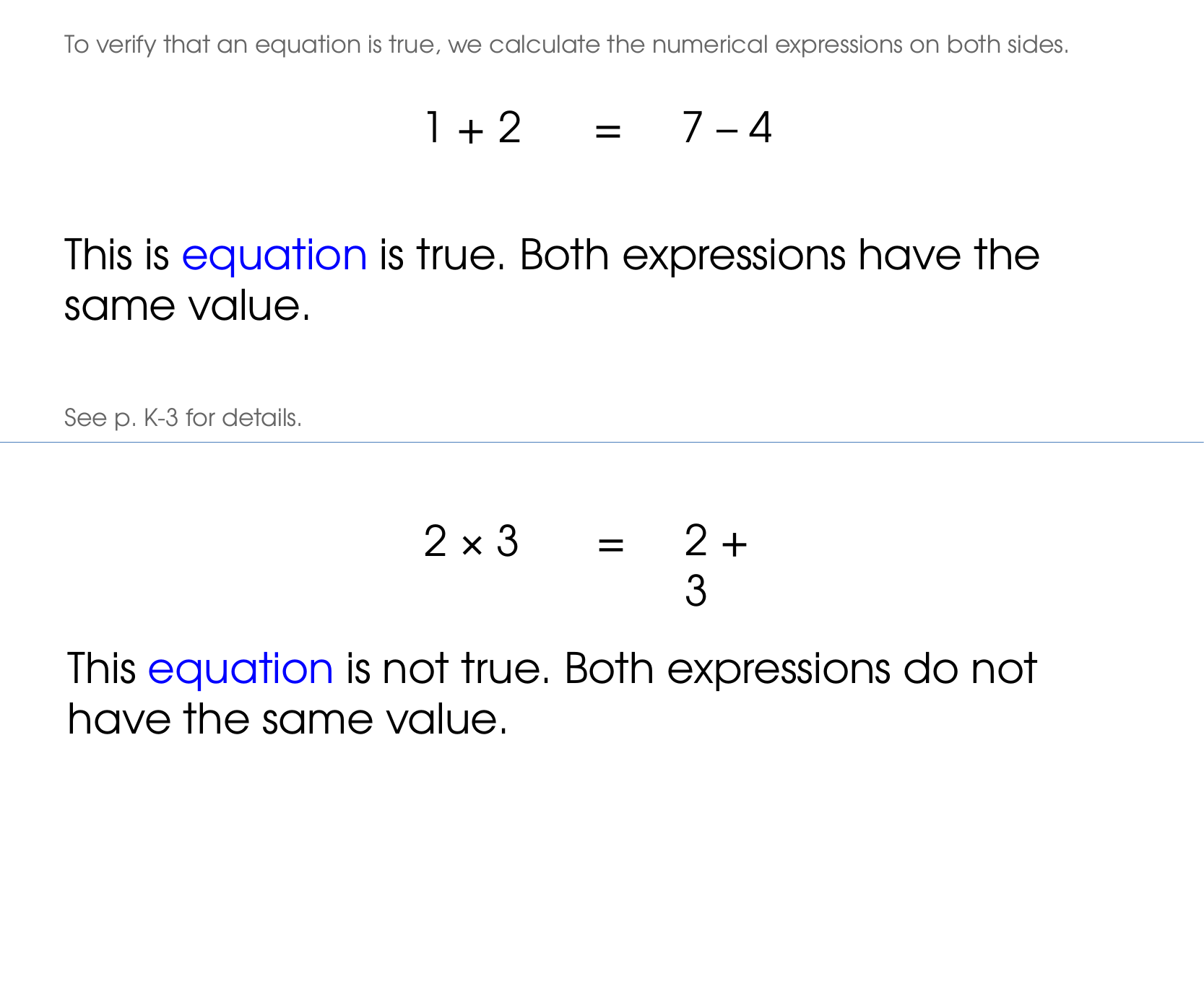

To verify that an equation is true, we calculate the numerical expressions on both sides.
1 + 2
=
7 – 4
This is equation is true. Both expressions have the same value.
See p. K-3 for details.
2 × 3
=
2 + 3
This equation is not true. Both expressions do not have the same value.